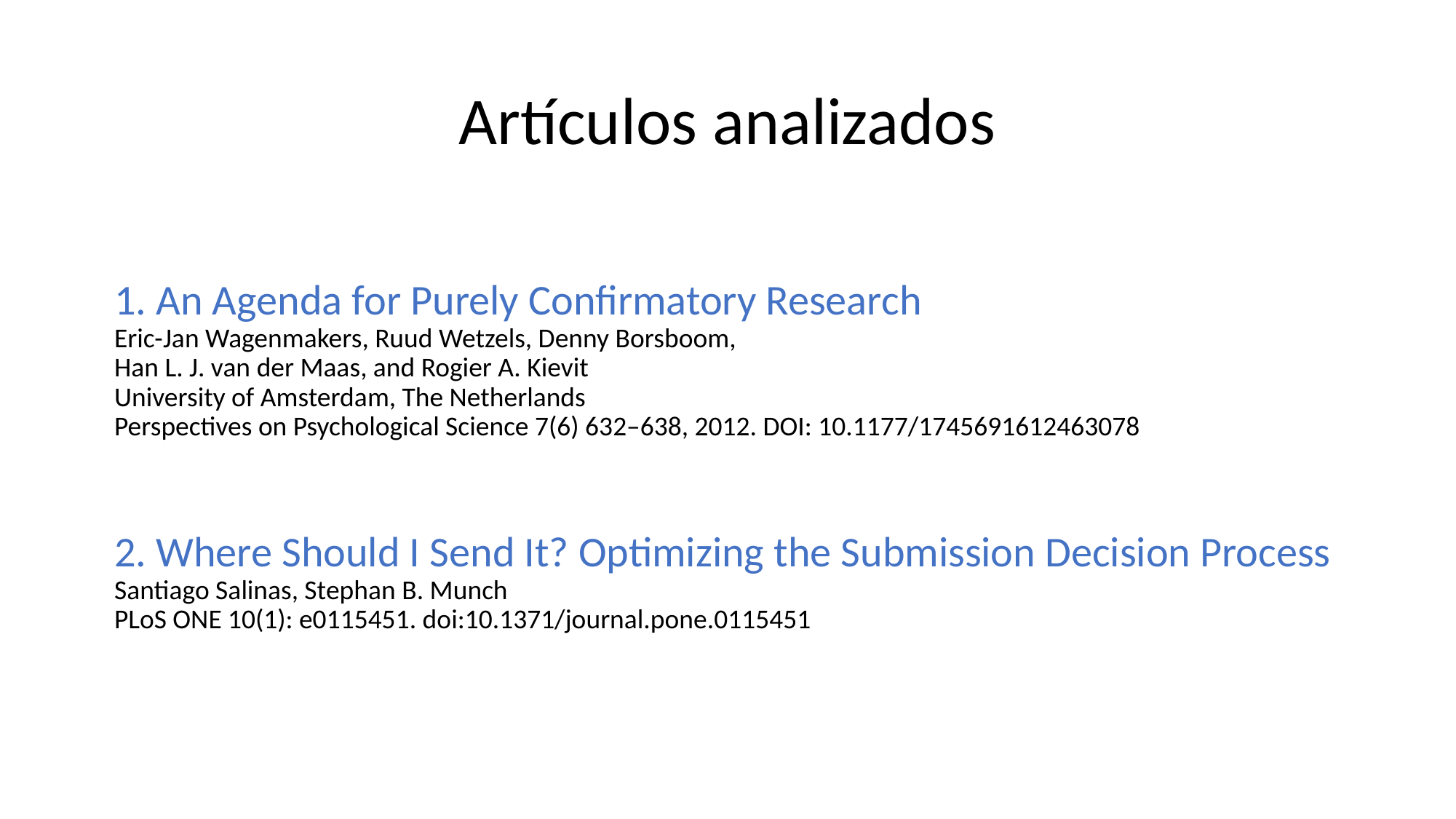

# Artículos analizados
1. An Agenda for Purely Confirmatory Research
Eric-Jan Wagenmakers, Ruud Wetzels, Denny Borsboom,
Han L. J. van der Maas, and Rogier A. Kievit
University of Amsterdam, The Netherlands
Perspectives on Psychological Science 7(6) 632–638, 2012. DOI: 10.1177/1745691612463078

2. Where Should I Send It? Optimizing the Submission Decision Process
Santiago Salinas, Stephan B. Munch
PLoS ONE 10(1): e0115451. doi:10.1371/journal.pone.0115451